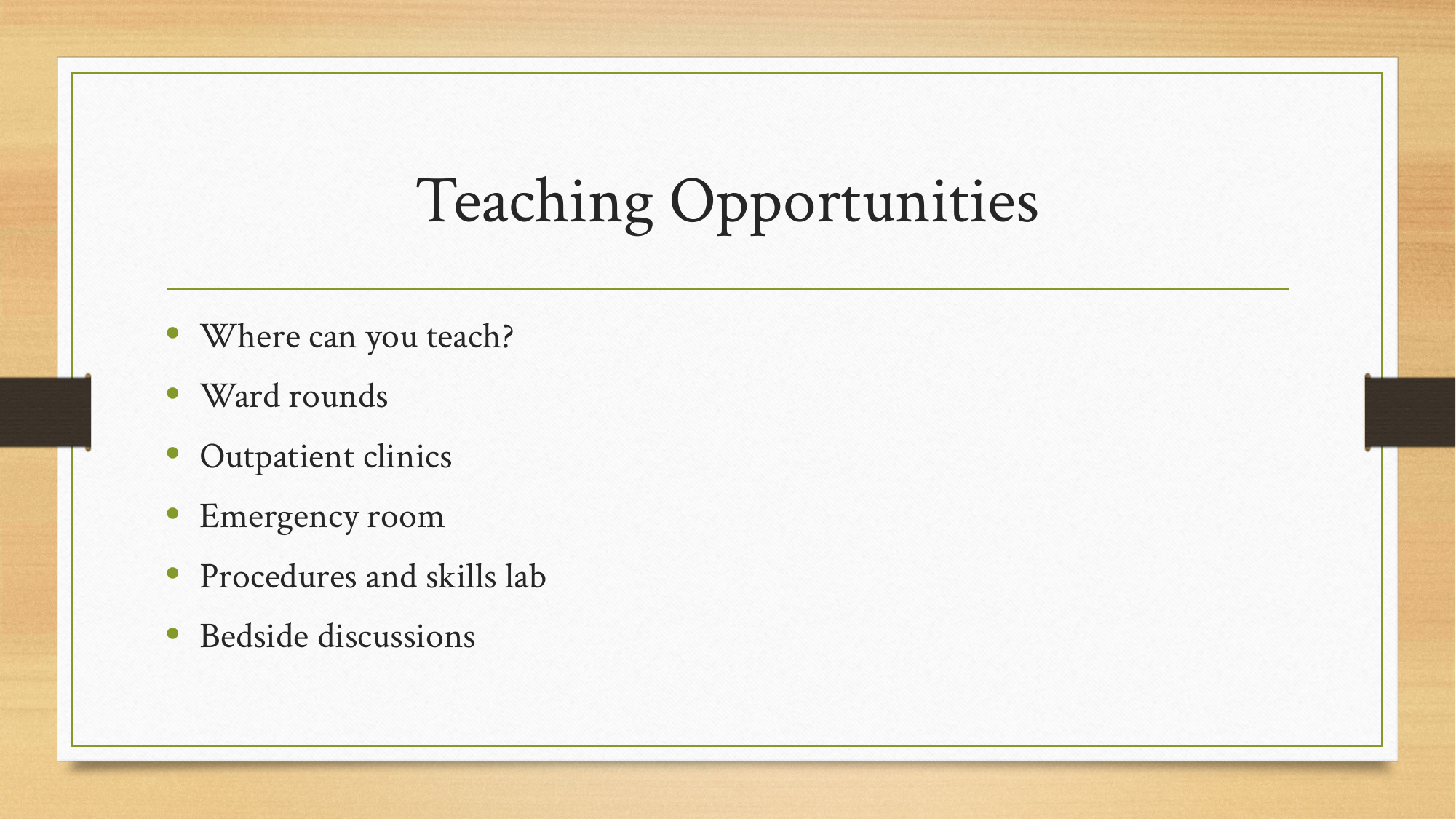

# Teaching Opportunities
Where can you teach?
Ward rounds
Outpatient clinics
Emergency room
Procedures and skills lab
Bedside discussions